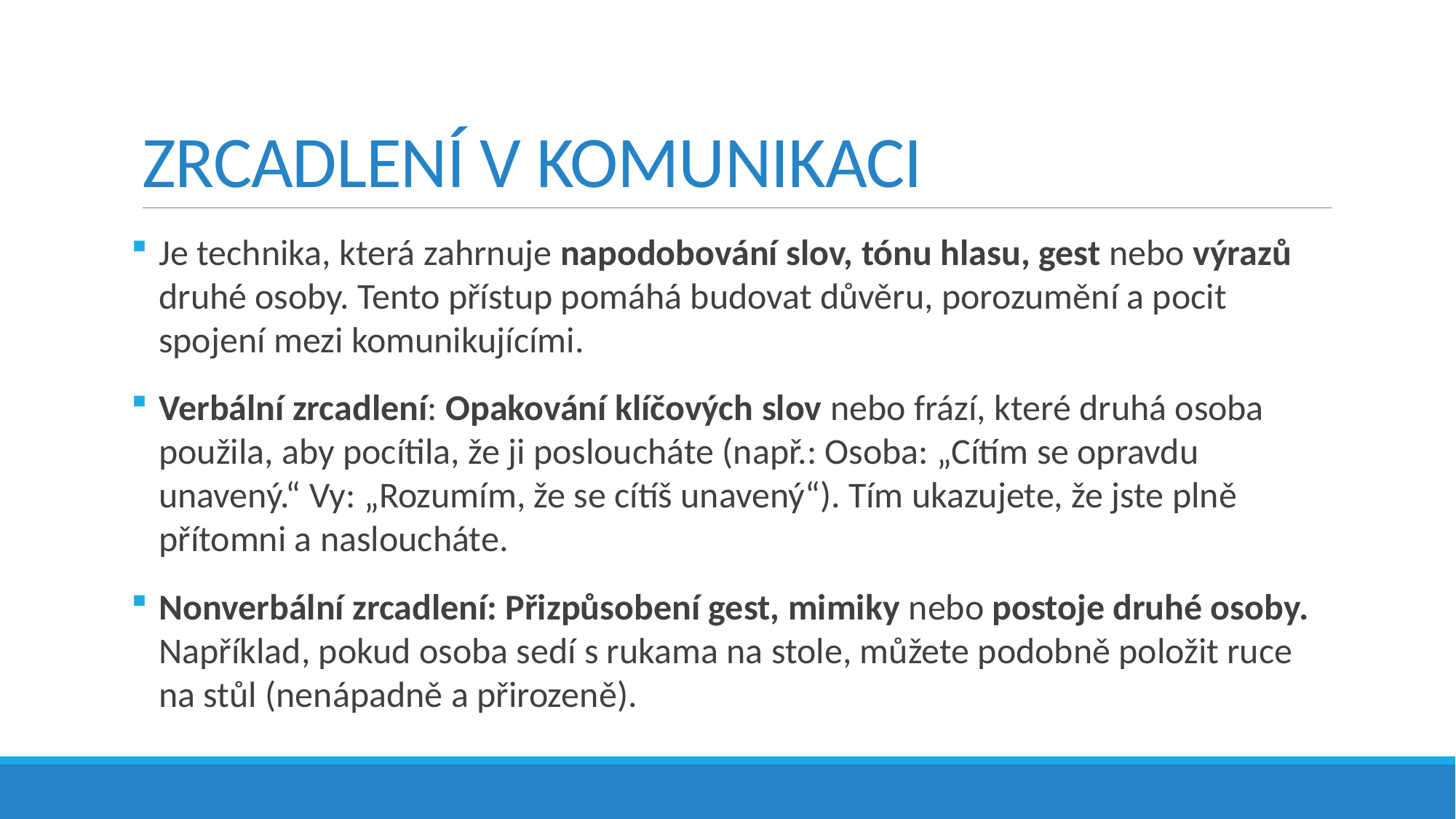

# ZRCADLENÍ V KOMUNIKACI
Je technika, která zahrnuje napodobování slov, tónu hlasu, gest nebo výrazů druhé osoby. Tento přístup pomáhá budovat důvěru, porozumění a pocit spojení mezi komunikujícími.
Verbální zrcadlení: Opakování klíčových slov nebo frází, které druhá osoba použila, aby pocítila, že ji posloucháte (např.: Osoba: „Cítím se opravdu unavený.“ Vy: „Rozumím, že se cítíš unavený“). Tím ukazujete, že jste plně přítomni a nasloucháte.
Nonverbální zrcadlení: Přizpůsobení gest, mimiky nebo postoje druhé osoby. Například, pokud osoba sedí s rukama na stole, můžete podobně položit ruce
na stůl (nenápadně a přirozeně).